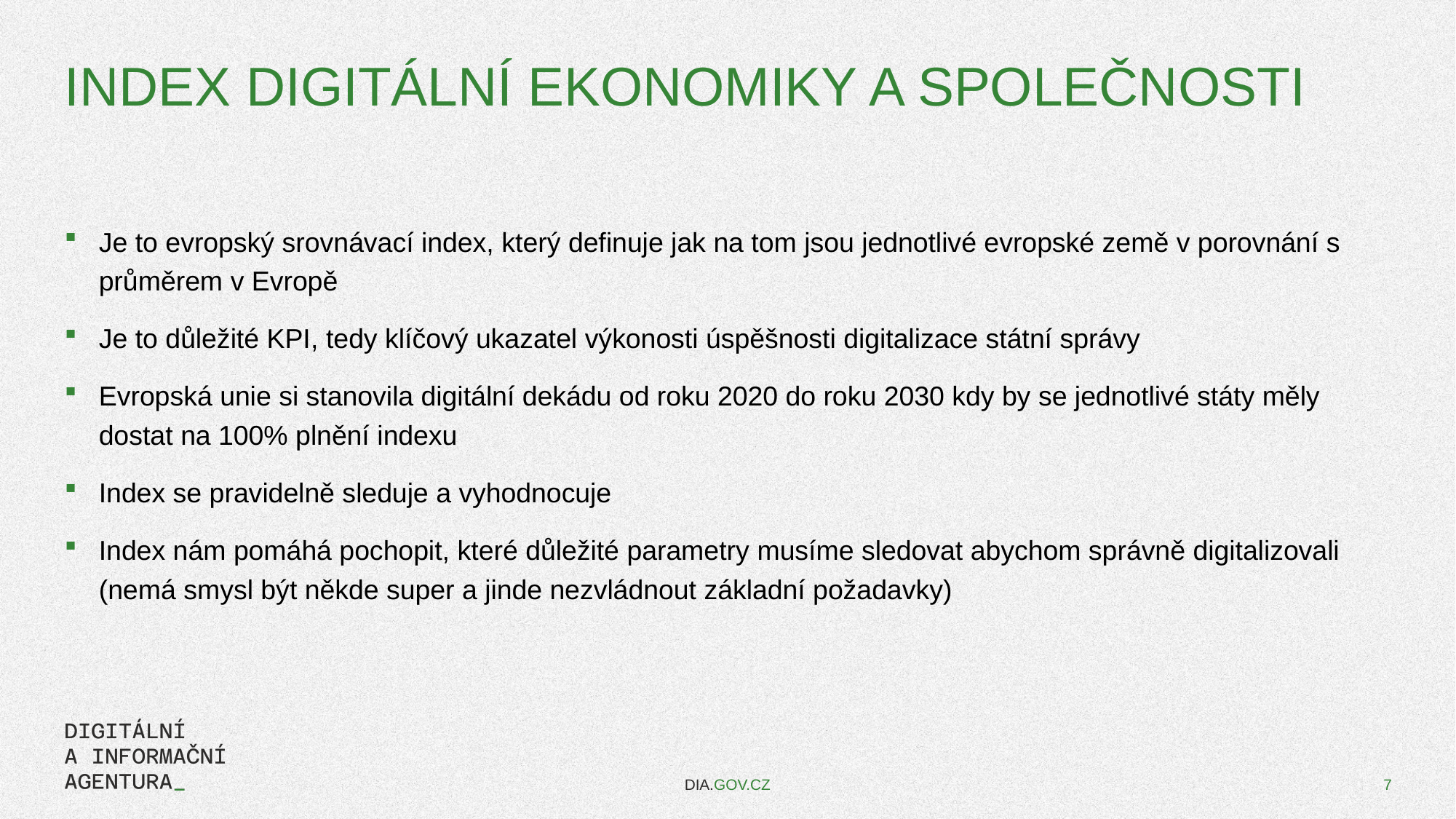

# Index digitální ekonomiky a společnosti
Je to evropský srovnávací index, který definuje jak na tom jsou jednotlivé evropské země v porovnání s průměrem v Evropě
Je to důležité KPI, tedy klíčový ukazatel výkonosti úspěšnosti digitalizace státní správy
Evropská unie si stanovila digitální dekádu od roku 2020 do roku 2030 kdy by se jednotlivé státy měly dostat na 100% plnění indexu
Index se pravidelně sleduje a vyhodnocuje
Index nám pomáhá pochopit, které důležité parametry musíme sledovat abychom správně digitalizovali (nemá smysl být někde super a jinde nezvládnout základní požadavky)
DIA.GOV.CZ
7